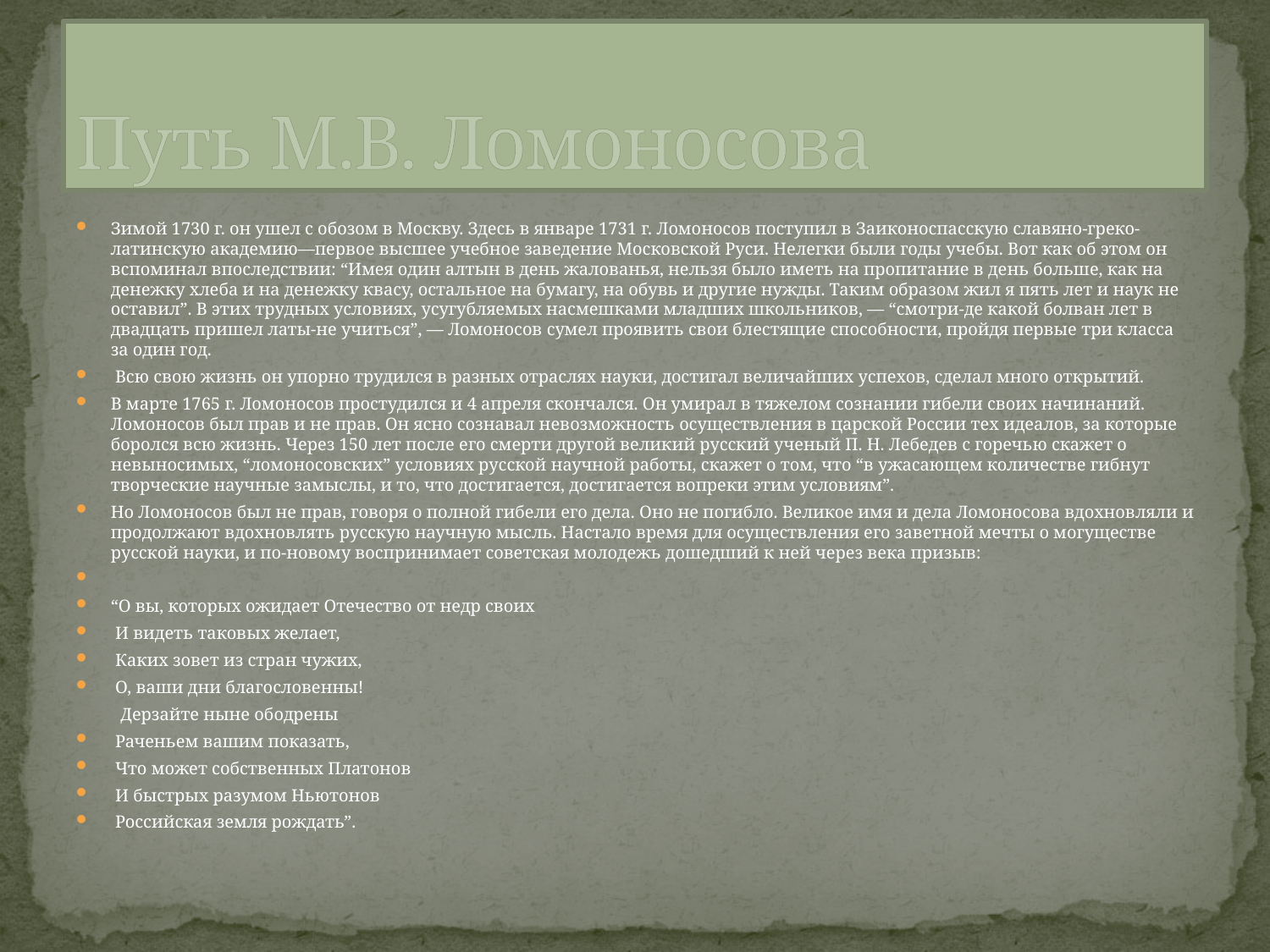

# Путь М.В. Ломоносова
Зимой 1730 г. он ушел с обозом в Москву. Здесь в январе 1731 г. Ломоносов поступил в Заиконоспасскую славяно-греко-латинскую академию—первое высшее учебное заведение Московской Руси. Нелегки были годы учебы. Вот как об этом он вспоминал впоследствии: “Имея один алтын в день жалованья, нельзя было иметь на пропитание в день больше, как на денежку хлеба и на денежку квасу, остальное на бумагу, на обувь и другие нужды. Таким образом жил я пять лет и наук не оставил”. В этих трудных условиях, усугубляемых насмешками младших школьников, — “смотри-де какой болван лет в двадцать пришел латы-не учиться”, — Ломоносов сумел проявить свои блестящие способности, пройдя первые три класса за один год.
 Всю свою жизнь он упорно трудился в разных отраслях науки, достигал величайших успехов, сделал много открытий.
В марте 1765 г. Ломоносов простудился и 4 апреля скончался. Он умирал в тяжелом сознании гибели своих начинаний. Ломоносов был прав и не прав. Он ясно сознавал невозможность осуществления в царской России тех идеалов, за которые боролся всю жизнь. Через 150 лет после его смерти другой великий русский ученый П. Н. Лебедев с горечью скажет о невыносимых, “ломоносовских” условиях русской научной работы, скажет о том, что “в ужасающем количестве гибнут творческие научные замыслы, и то, что достигается, достигается вопреки этим условиям”.
Но Ломоносов был не прав, говоря о полной гибели его дела. Оно не погибло. Великое имя и дела Ломоносова вдохновляли и продолжают вдохновлять русскую научную мысль. Настало время для осуществления его заветной мечты о могуществе русской науки, и по-новому воспринимает советская молодежь дошедший к ней через века призыв:

“О вы, которых ожидает Отечество от недр своих
 И видеть таковых желает,
 Каких зовет из стран чужих,
 О, ваши дни благословенны!
          Дерзайте ныне ободрены
 Раченьем вашим показать,
 Что может собственных Платонов
 И быстрых разумом Ньютонов
 Российская земля рождать”.